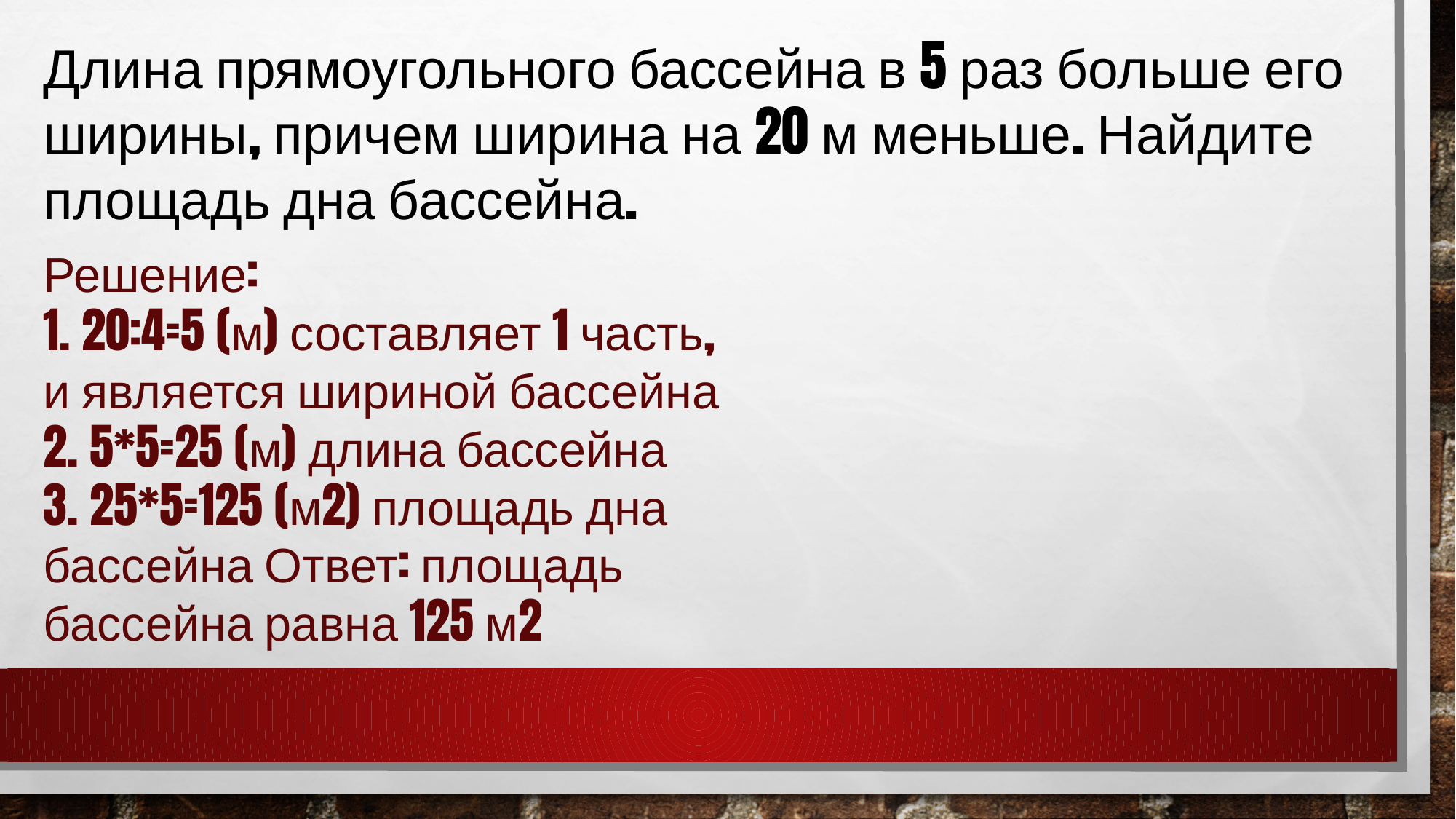

Длина прямоугольного бассейна в 5 раз больше его ширины, причем ширина на 20 м меньше. Найдите площадь дна бассейна.
Решение:
1. 20:4=5 (м) составляет 1 часть, и является шириной бассейна
2. 5*5=25 (м) длина бассейна
3. 25*5=125 (м2) площадь дна бассейна Ответ: площадь бассейна равна 125 м2